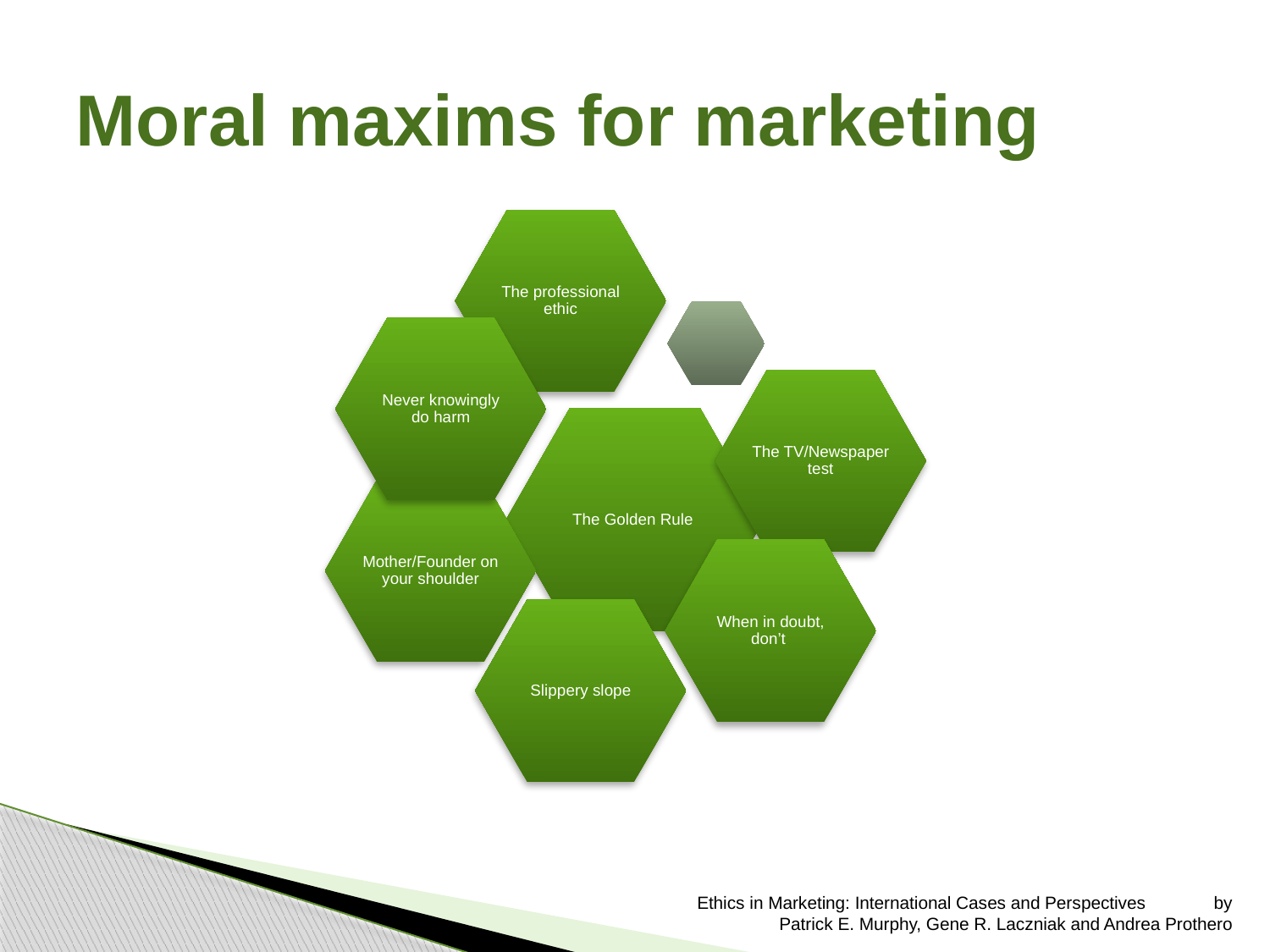

# Moral maxims for marketing
The Golden Rule
The professional ethic
The TV/Newspaper test
When in doubt, don’t
Slippery slope
Mother/Founder on your shoulder
Never knowingly do harm
     Ethics in Marketing: International Cases and Perspectives              by Patrick E. Murphy, Gene R. Laczniak and Andrea Prothero